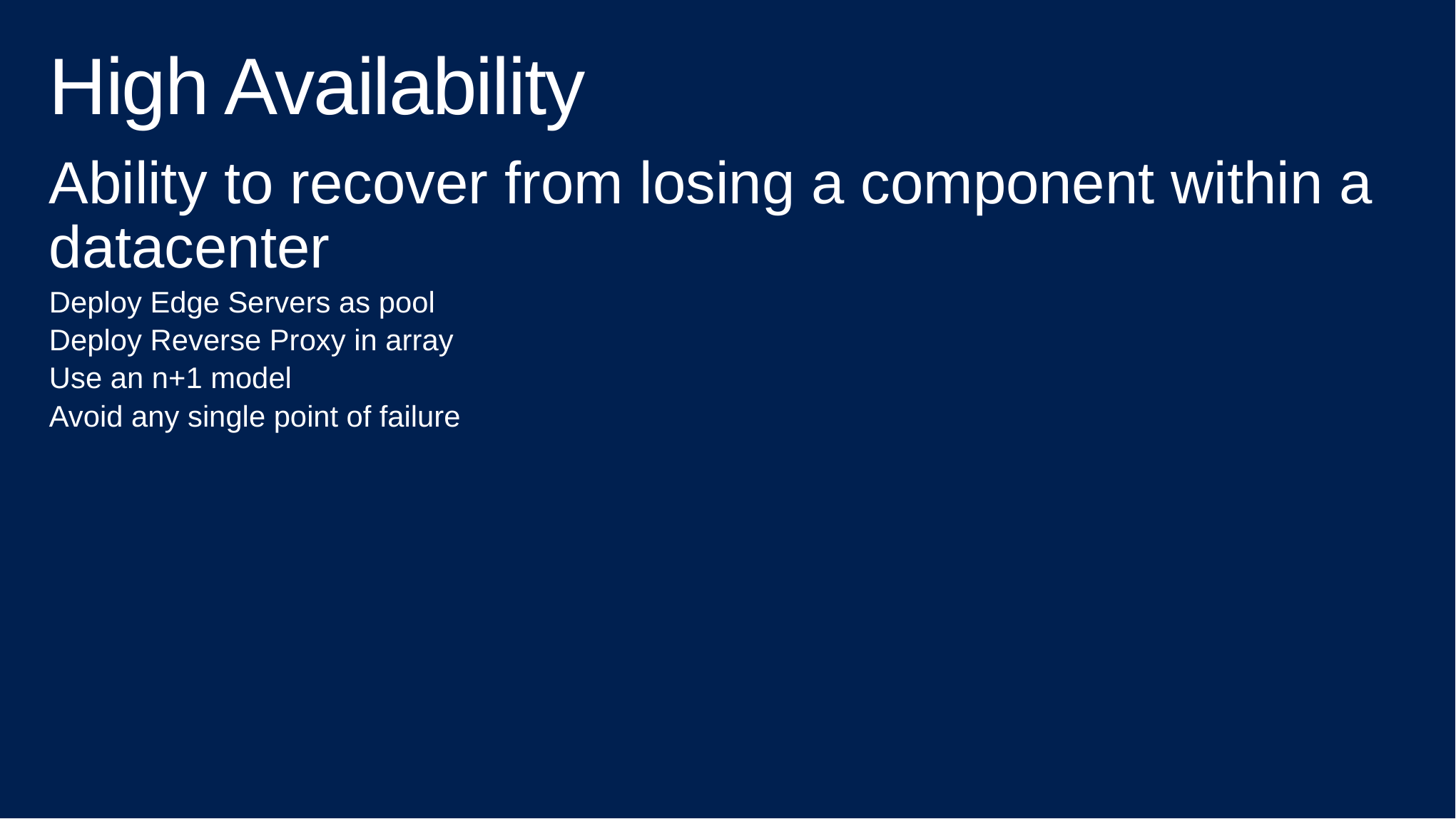

# High Availability
Ability to recover from losing a component within a datacenter
Deploy Edge Servers as pool
Deploy Reverse Proxy in array
Use an n+1 model
Avoid any single point of failure